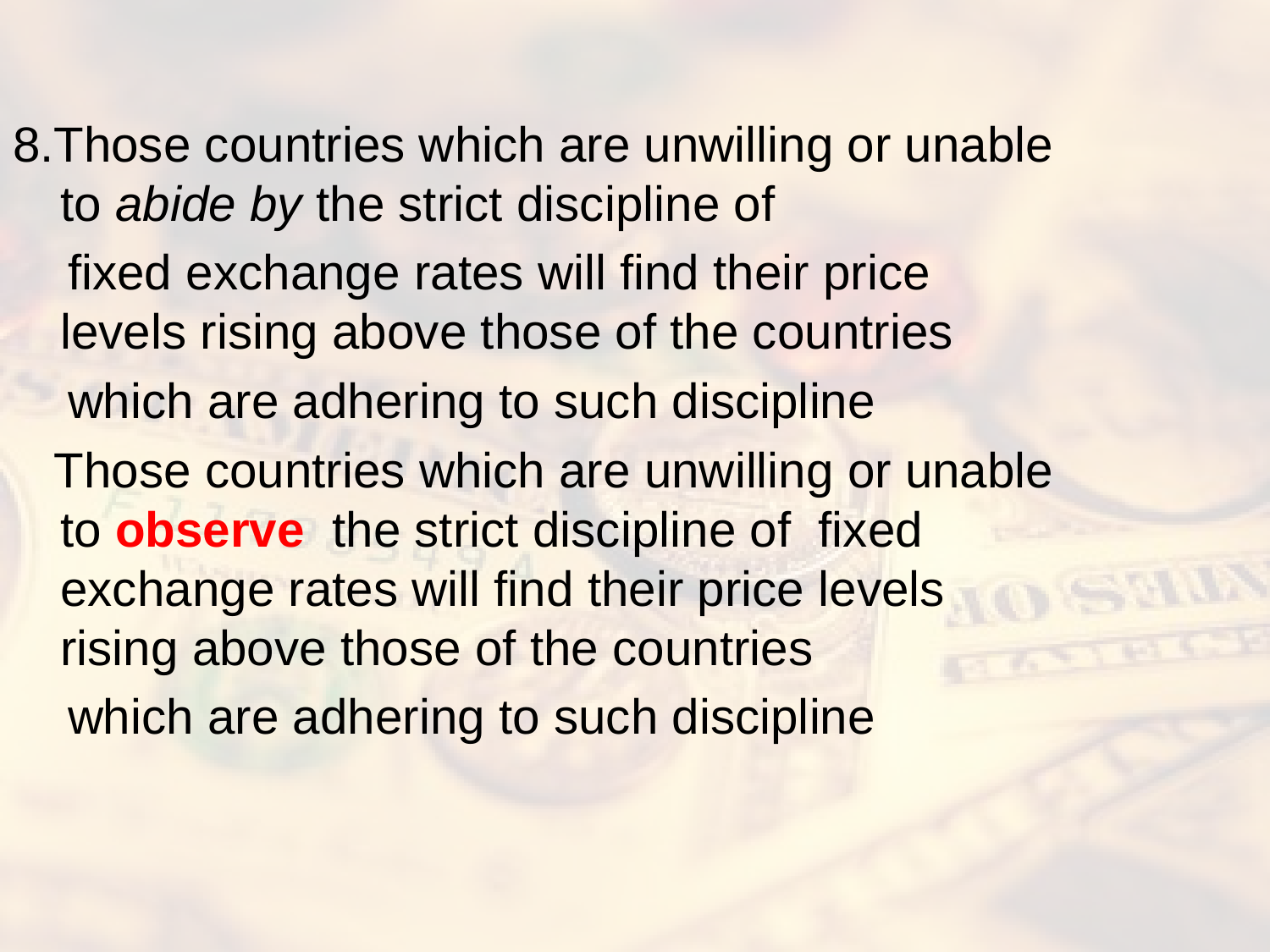

#
8.Those countries which are unwilling or unable to abide by the strict discipline of
    fixed exchange rates will find their price levels rising above those of the countries
    which are adhering to such discipline
   Those countries which are unwilling or unable to observe  the strict discipline of  fixed exchange rates will find their price levels rising above those of the countries
    which are adhering to such discipline